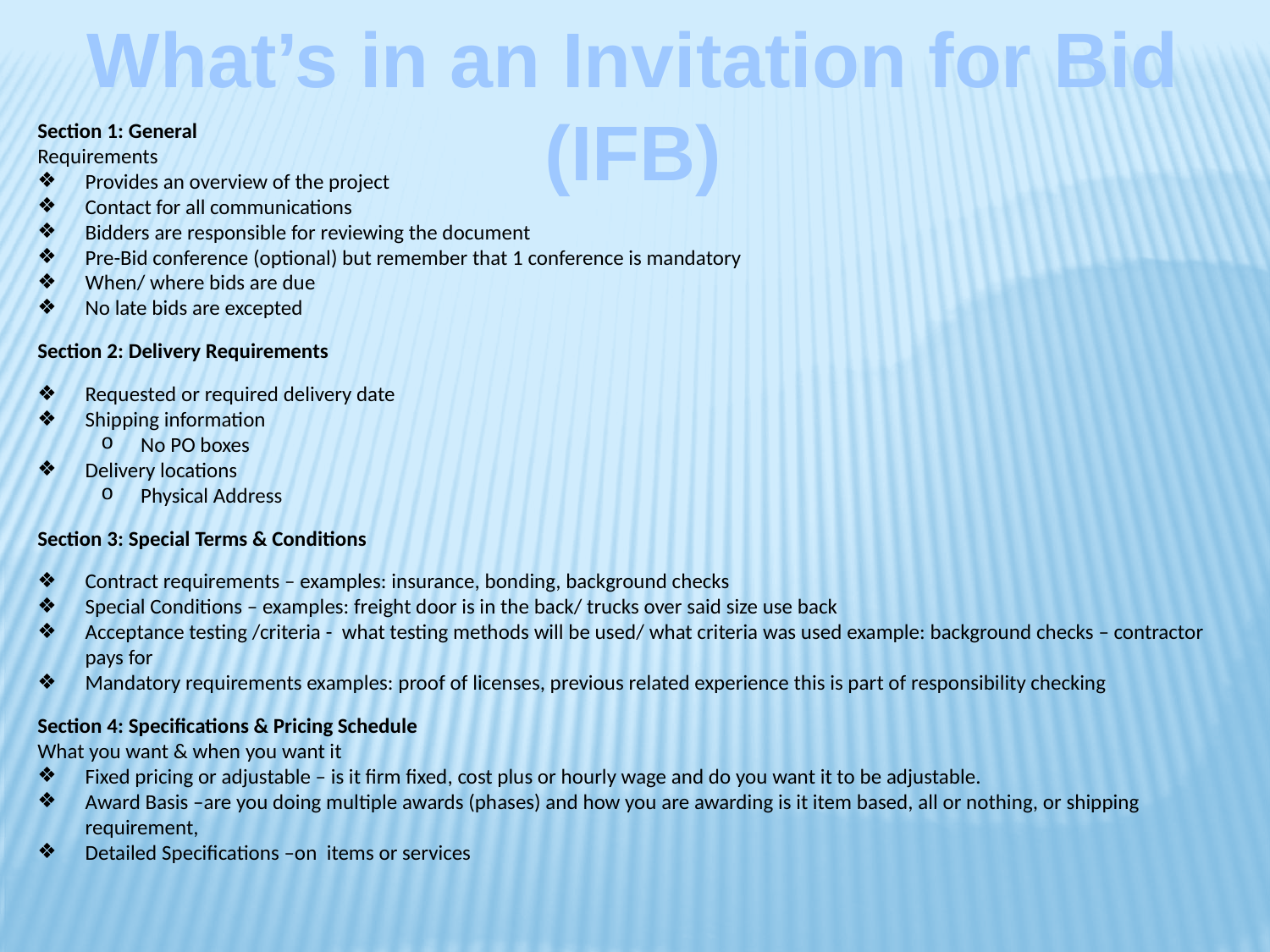

What’s in an Invitation for Bid (IFB)
Section 1: General
Requirements
Provides an overview of the project
Contact for all communications
Bidders are responsible for reviewing the document
Pre-Bid conference (optional) but remember that 1 conference is mandatory
When/ where bids are due
No late bids are excepted
Section 2: Delivery Requirements
Requested or required delivery date
Shipping information
No PO boxes
Delivery locations
Physical Address
Section 3: Special Terms & Conditions
Contract requirements – examples: insurance, bonding, background checks
Special Conditions – examples: freight door is in the back/ trucks over said size use back
Acceptance testing /criteria -  what testing methods will be used/ what criteria was used example: background checks – contractor pays for
Mandatory requirements examples: proof of licenses, previous related experience this is part of responsibility checking
Section 4: Specifications & Pricing Schedule
What you want & when you want it
Fixed pricing or adjustable – is it firm fixed, cost plus or hourly wage and do you want it to be adjustable.
Award Basis –are you doing multiple awards (phases) and how you are awarding is it item based, all or nothing, or shipping requirement,
Detailed Specifications –on  items or services